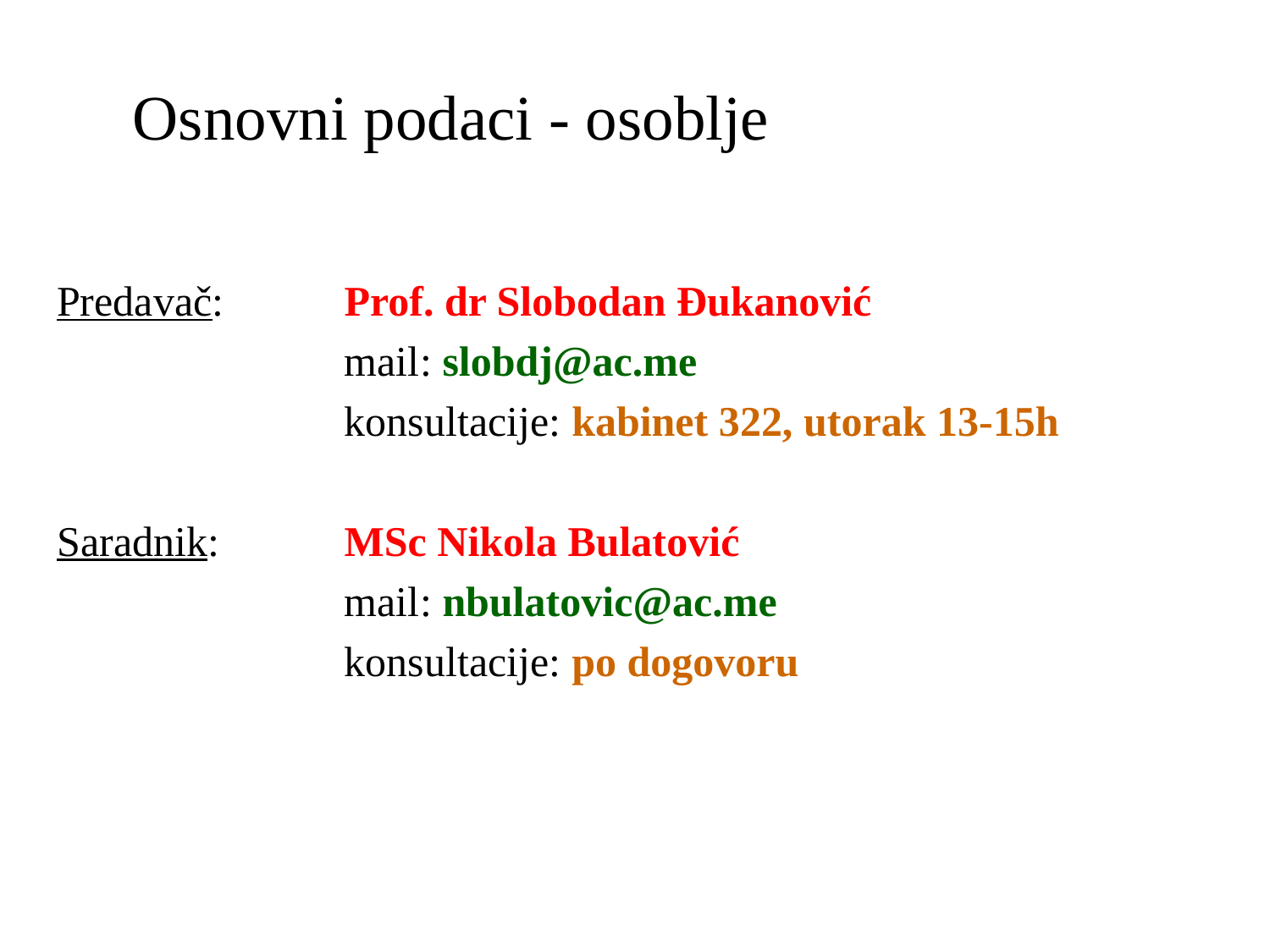

# Osnovni podaci - osoblje
Predavač:	Prof. dr Slobodan Đukanović
			mail: slobdj@ac.me
			konsultacije: kabinet 322, utorak 13-15h

Saradnik:	MSc Nikola Bulatović
			mail: nbulatovic@ac.me
			konsultacije: po dogovoru